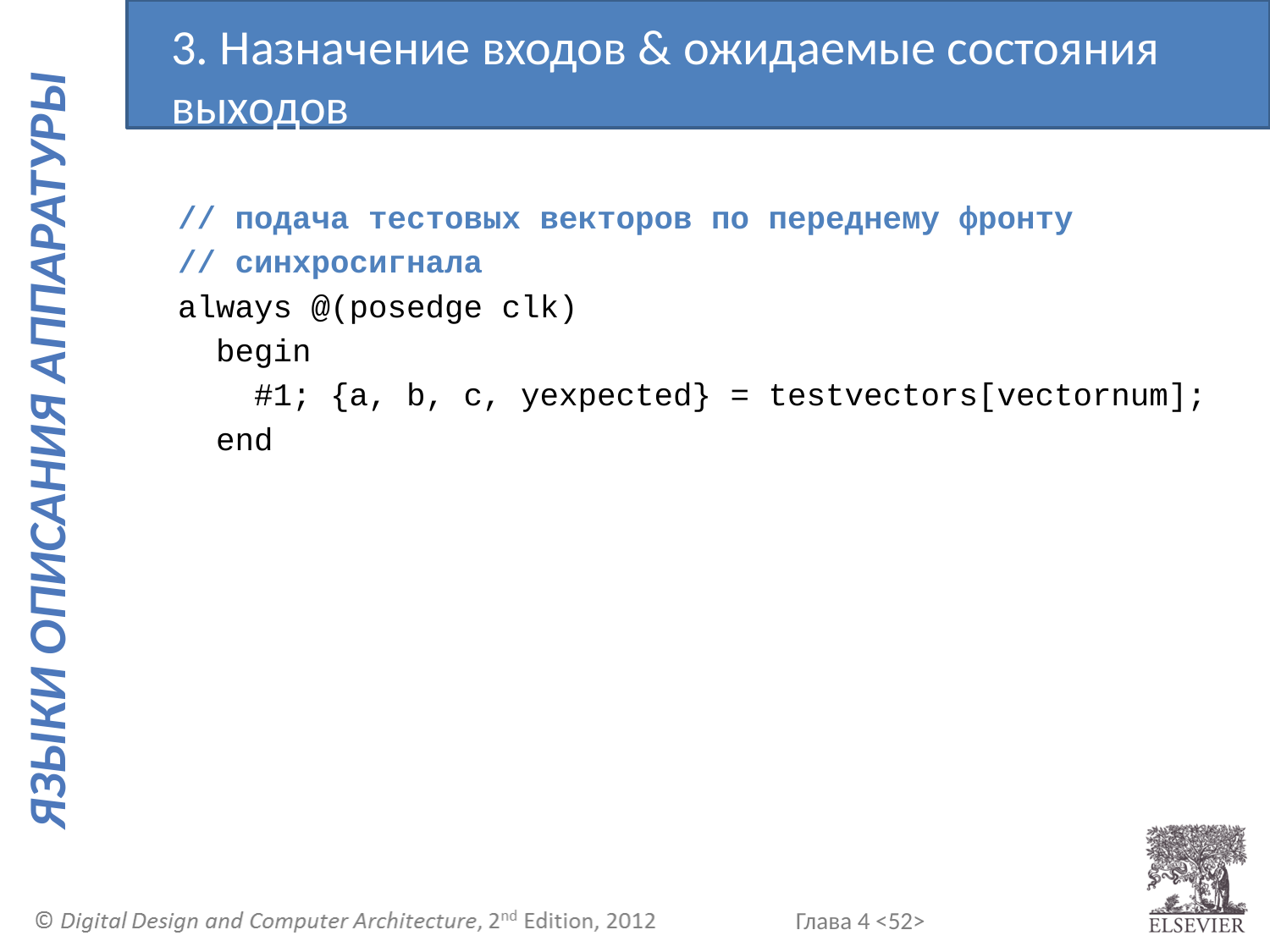

3. Назначение входов & ожидаемые состояния выходов

  // подача тестовых векторов по переднему фронту
  // синхросигнала
  always @(posedge clk)
    begin
      #1; {a, b, c, yexpected} = testvectors[vectornum];
    end